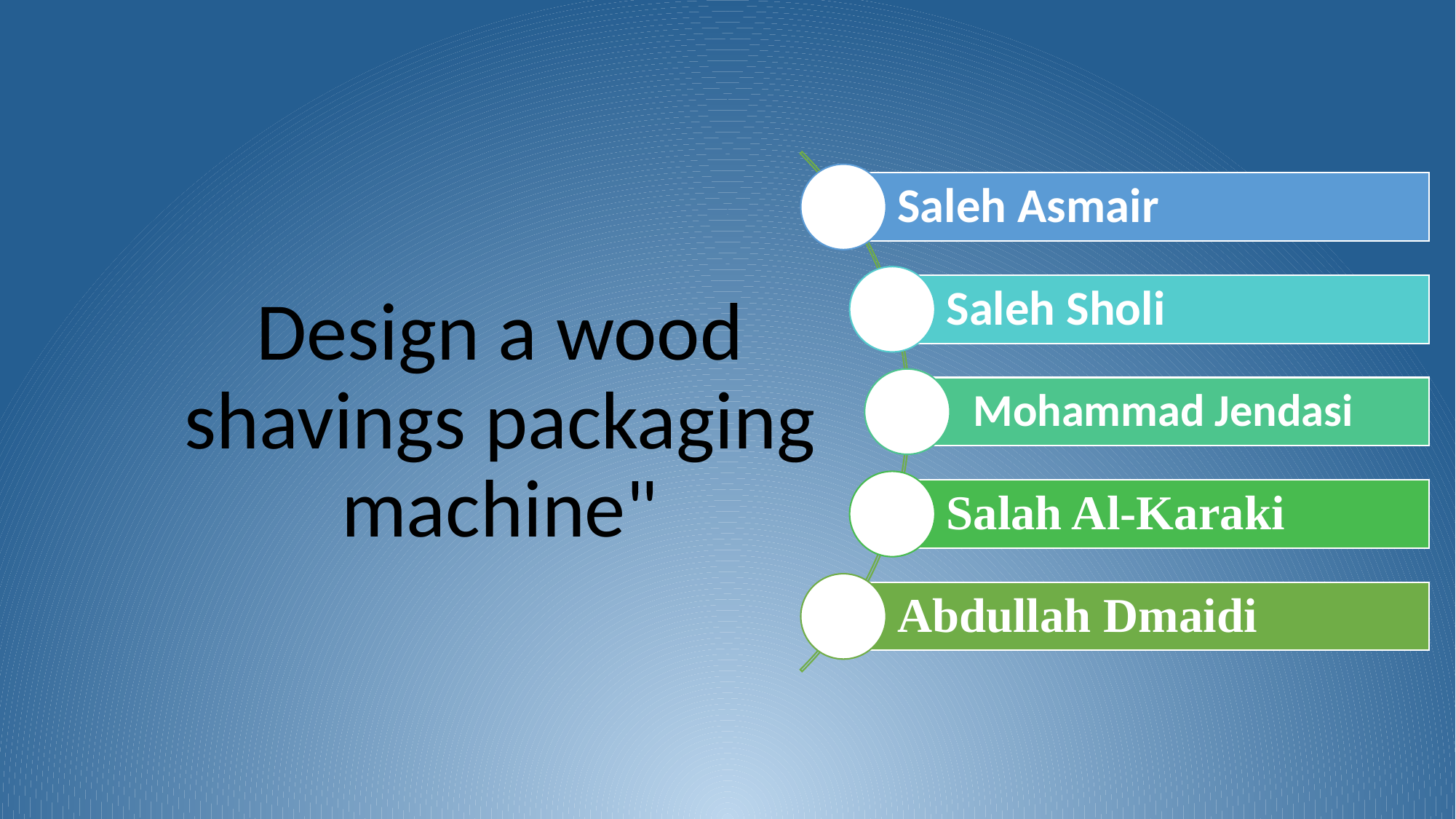

Saleh Asmair
Saleh Sholi
Mohammad Jendasi
Salah Al-Karaki
Abdullah Dmaidi
# Design a wood shavings packaging machine"